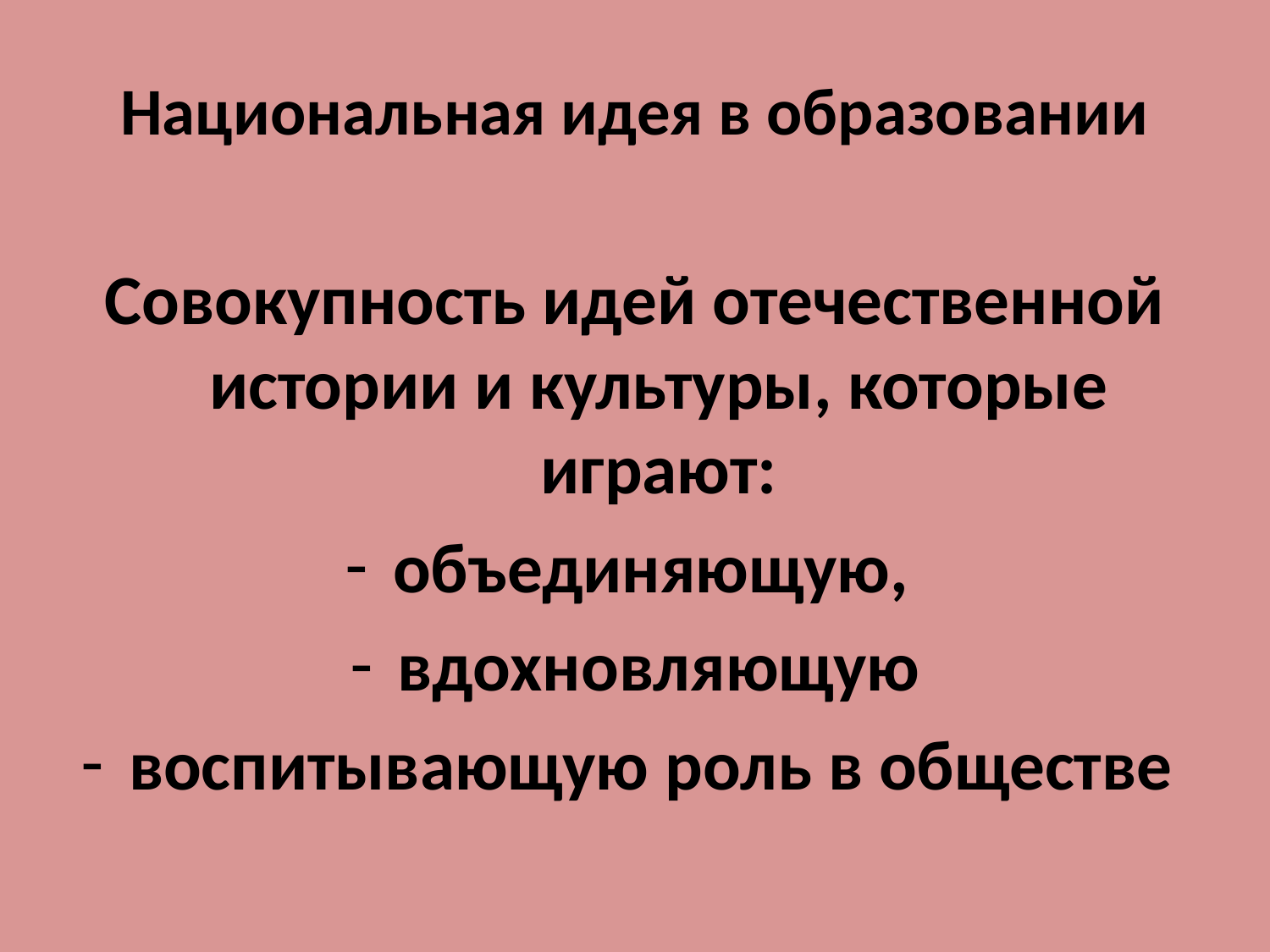

# Национальная идея в образовании
Совокупность идей отечественной истории и культуры, которые играют:
объединяющую,
вдохновляющую
воспитывающую роль в обществе